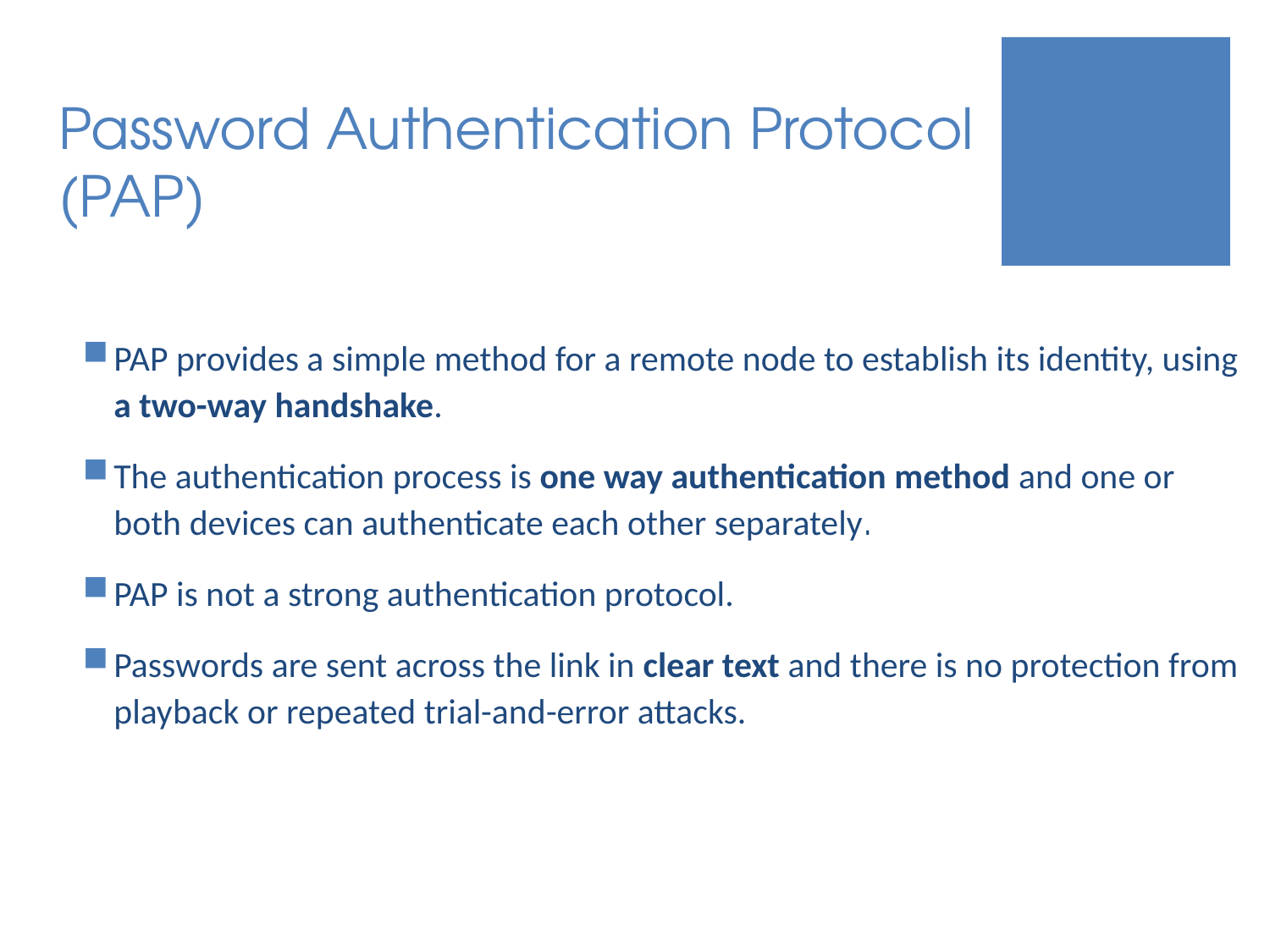

# Password Authentication Protocol (PAP)
PAP provides a simple method for a remote node to establish its identity, using a two-way handshake.
The authentication process is one way authentication method and one or both devices can authenticate each other separately.
PAP is not a strong authentication protocol.
Passwords are sent across the link in clear text and there is no protection from playback or repeated trial-and-error attacks.